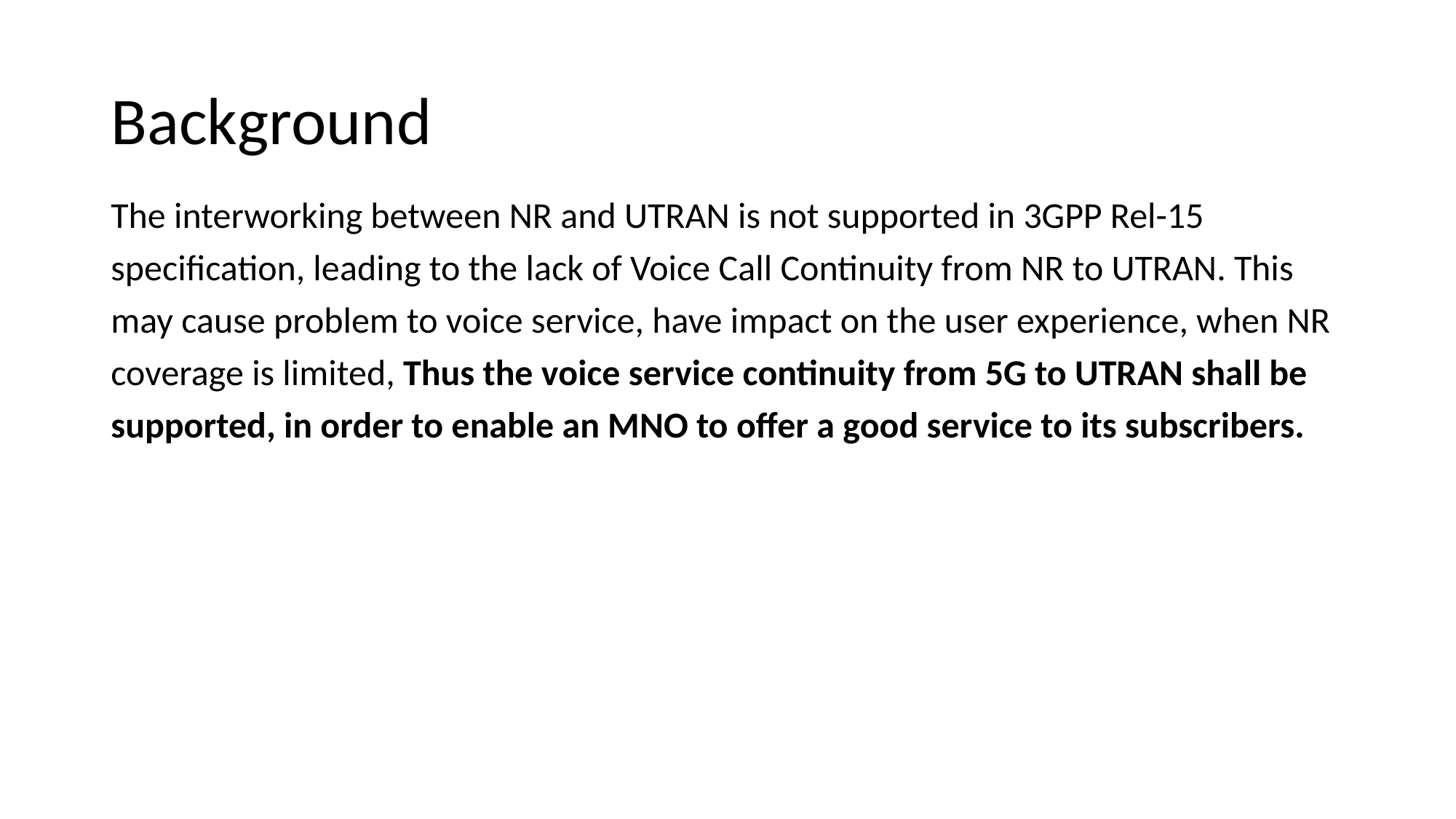

# Background
The interworking between NR and UTRAN is not supported in 3GPP Rel-15 specification, leading to the lack of Voice Call Continuity from NR to UTRAN. This may cause problem to voice service, have impact on the user experience, when NR coverage is limited, Thus the voice service continuity from 5G to UTRAN shall be supported, in order to enable an MNO to offer a good service to its subscribers.